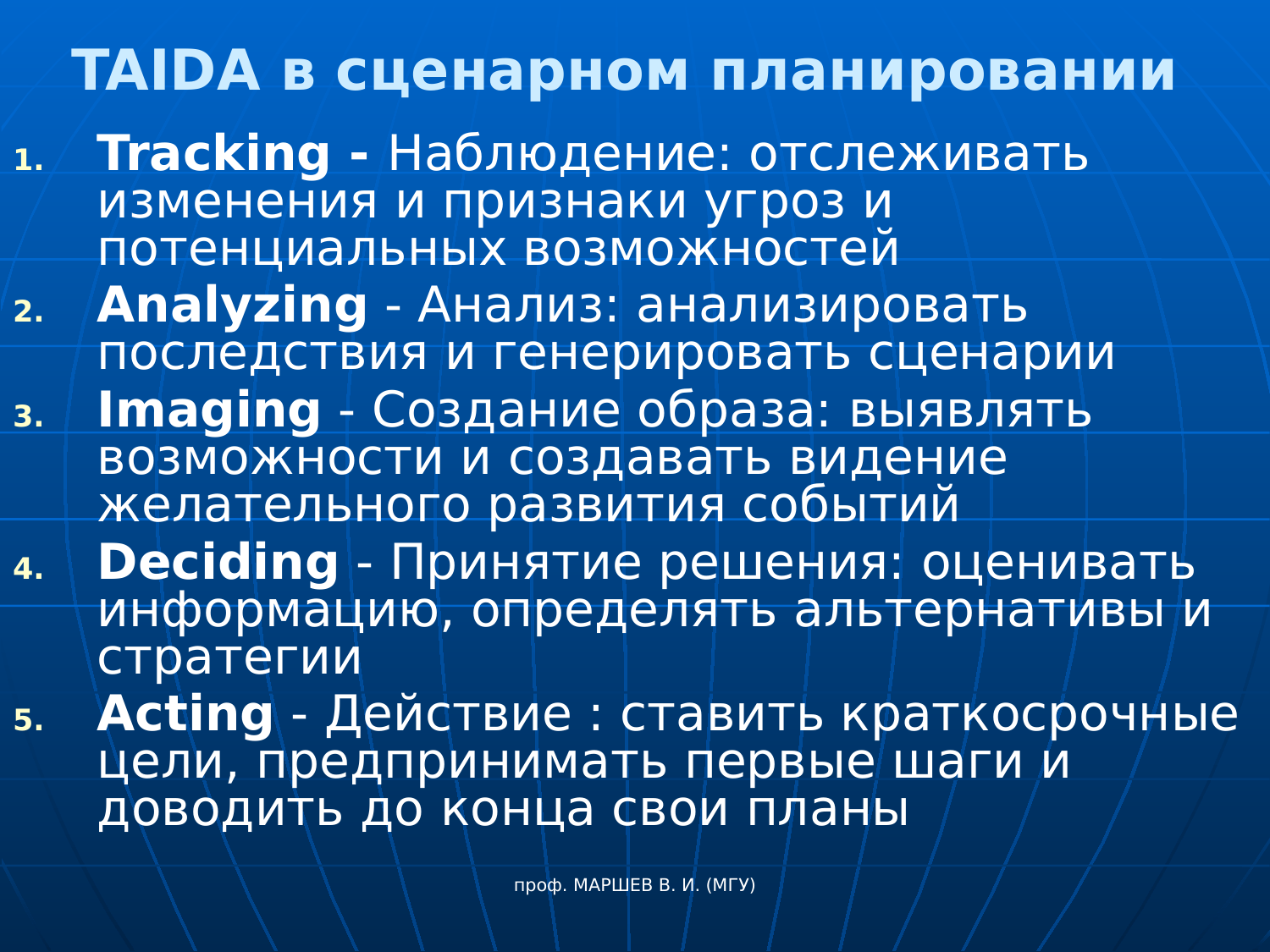

# TAIDA в сценарном планировании
Tracking - Наблюдение: отслеживать изменения и признаки угроз и потенциальных возможностей
Analyzing - Анализ: анализировать последствия и генерировать сценарии
Imaging - Создание образа: выявлять возможности и создавать видение желательного развития событий
Deciding - Принятие решения: оценивать информацию, определять альтернативы и стратегии
Acting - Действие : ставить краткосрочные цели, предпринимать первые шаги и доводить до конца свои планы

проф. МАРШЕВ В. И. (МГУ)